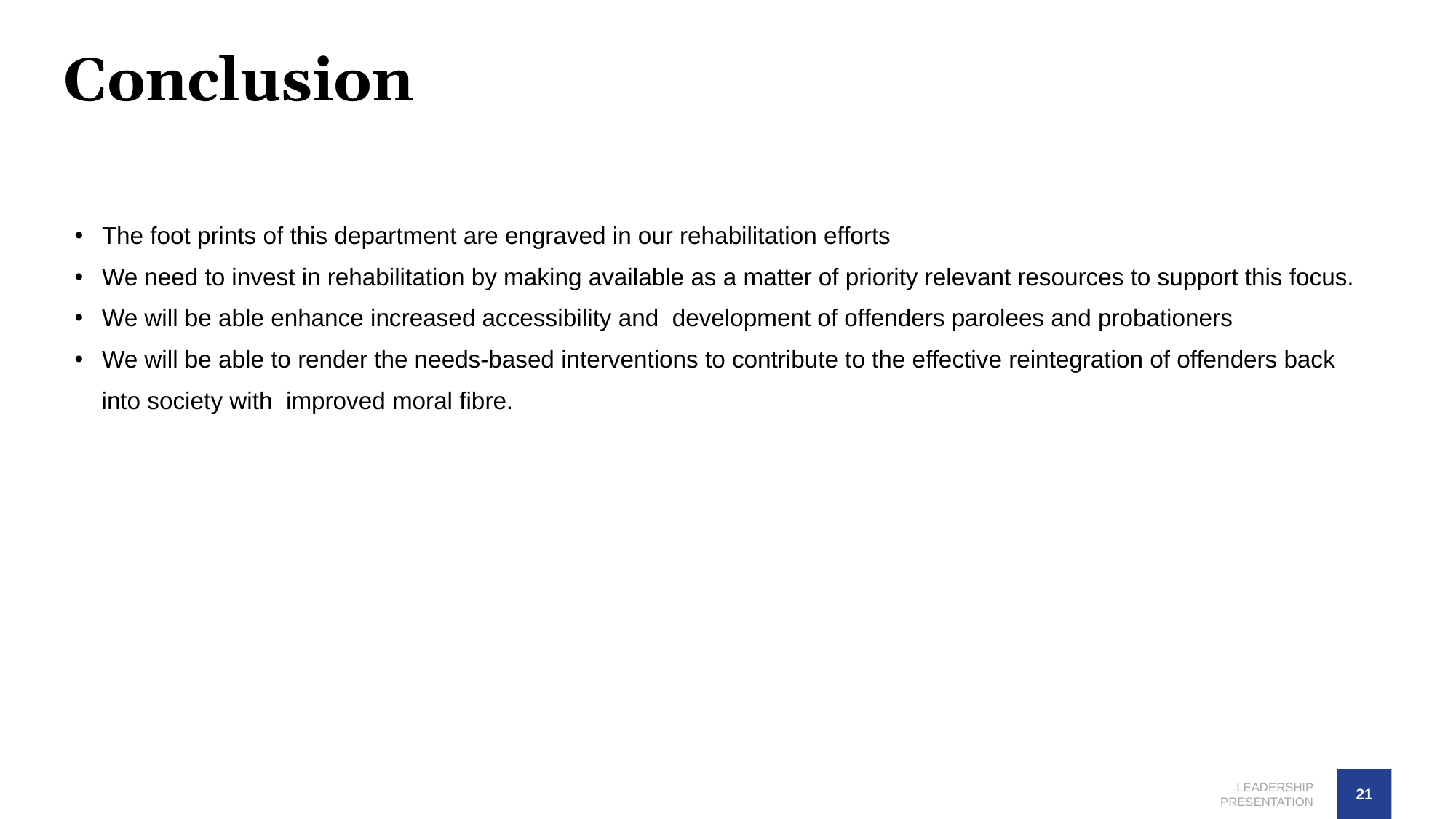

# Conclusion
The foot prints of this department are engraved in our rehabilitation efforts
We need to invest in rehabilitation by making available as a matter of priority relevant resources to support this focus.
We will be able enhance increased accessibility and  development of offenders parolees and probationers
We will be able to render the needs-based interventions to contribute to the effective reintegration of offenders back
    into society with  improved moral fibre.